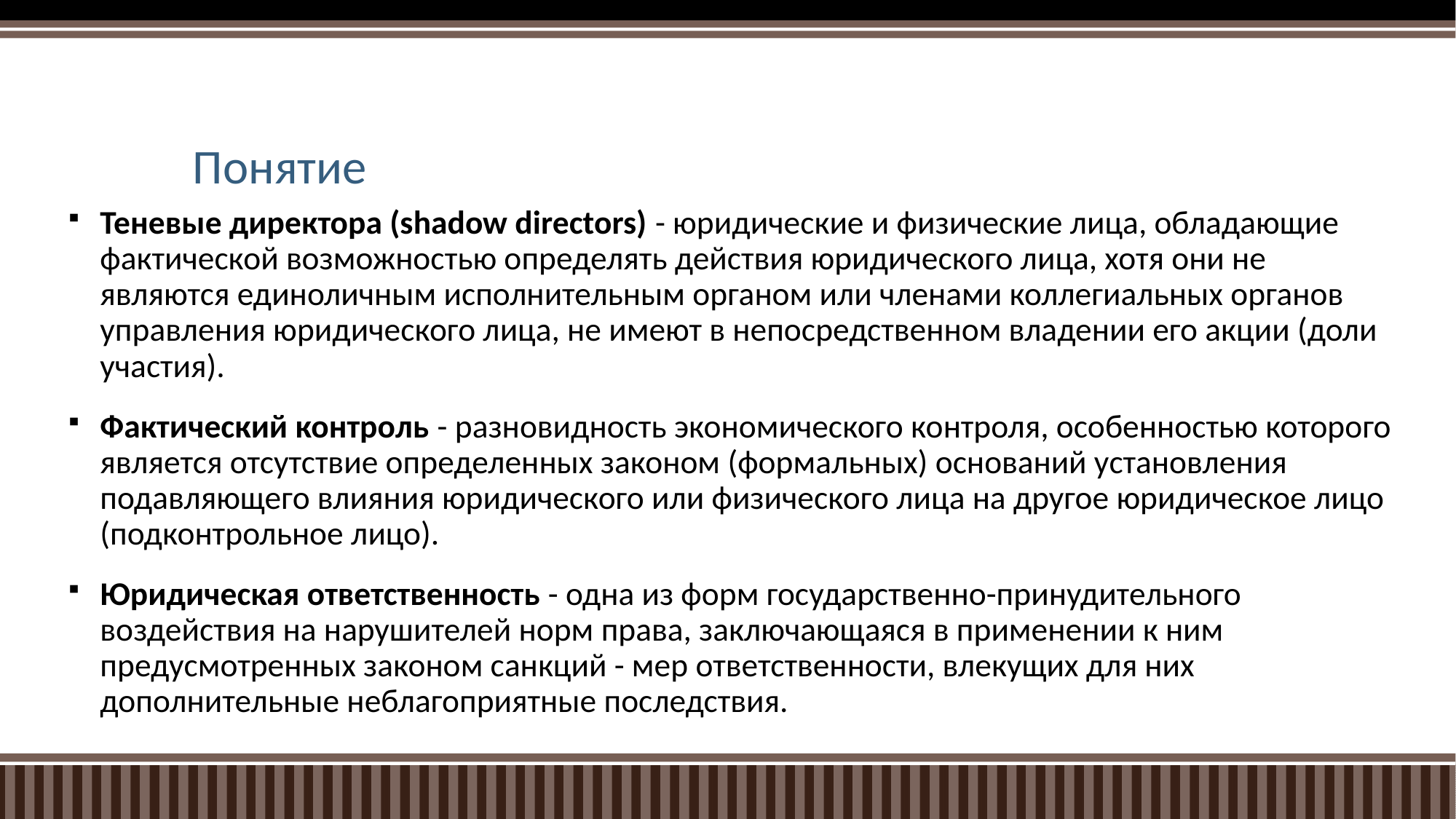

# Понятие
Теневые директора (shadow directors) - юридические и физические лица, обладающие фактической возможностью определять действия юридического лица, хотя они не являются единоличным исполнительным органом или членами коллегиальных органов управления юридического лица, не имеют в непосредственном владении его акции (доли участия).
Фактический контроль - разновидность экономического контроля, особенностью которого является отсутствие определенных законом (формальных) оснований установления подавляющего влияния юридического или физического лица на другое юридическое лицо (подконтрольное лицо).
Юридическая ответственность - одна из форм государственно-принудительного воздействия на нарушителей норм права, заключающаяся в применении к ним предусмотренных законом санкций - мер ответственности, влекущих для них дополнительные неблагоприятные последствия.